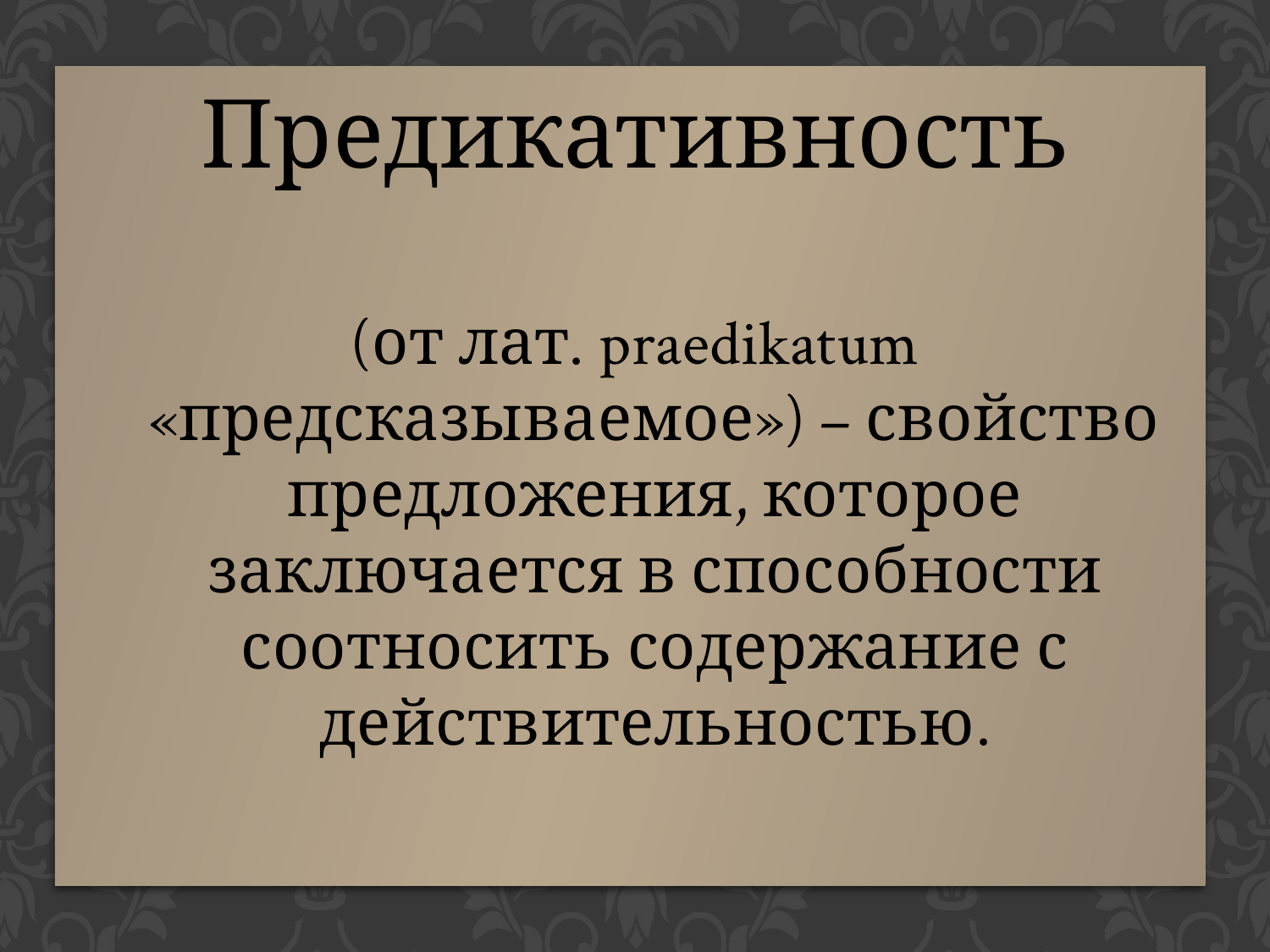

Предикативность

(от лат. praedikatum «предсказываемое») – свойство предложения, которое заключается в способности соотносить содержание с действительностью.